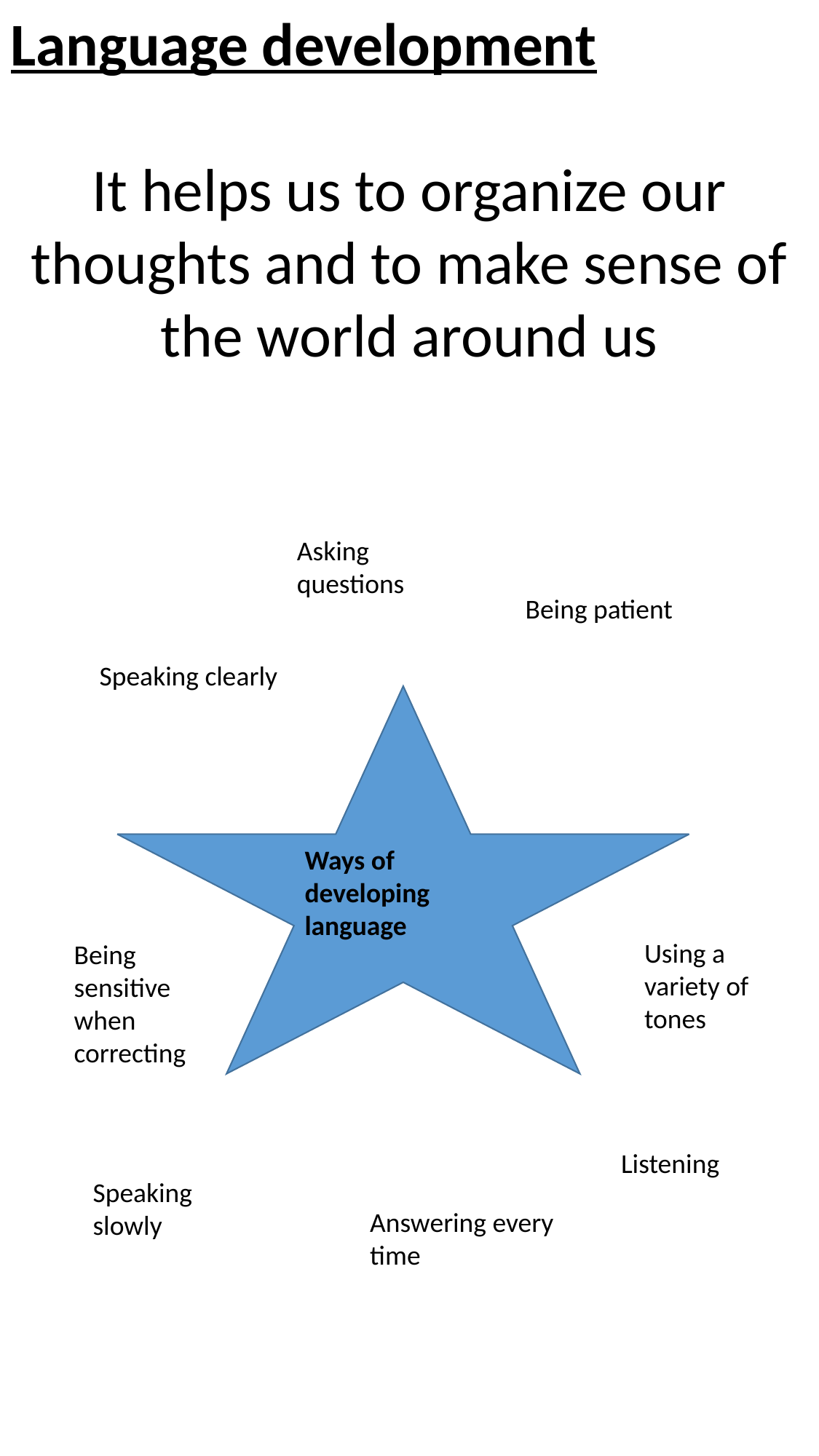

Language development

It helps us to organize our thoughts and to make sense of the world around us

Asking questions

Being patient
Speaking clearly
Ways of developing language

Using a variety of tones

Being sensitive when correcting
Listening
Speaking slowly
Answering every time